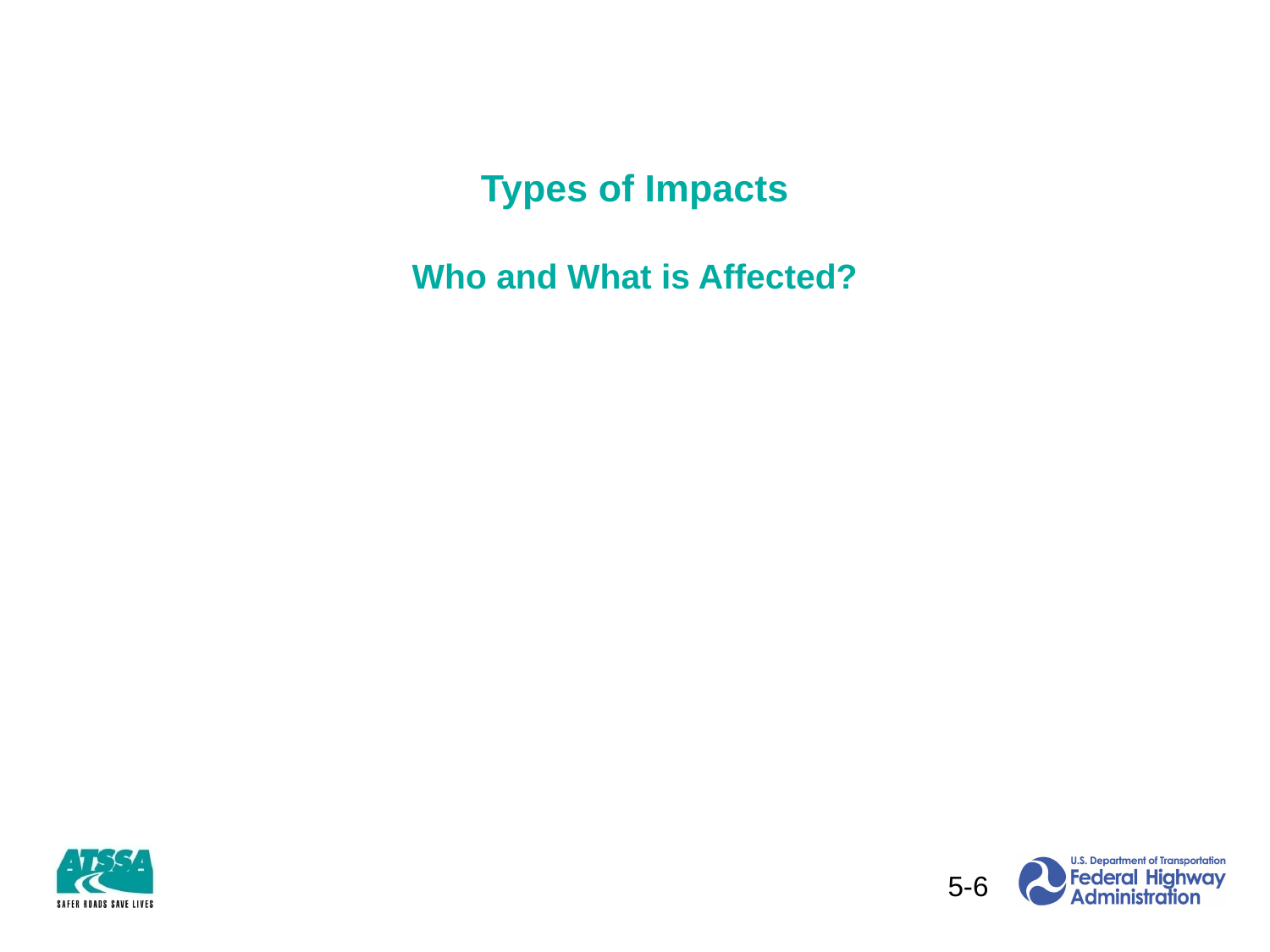

# Types of Impacts Who and What is Affected?